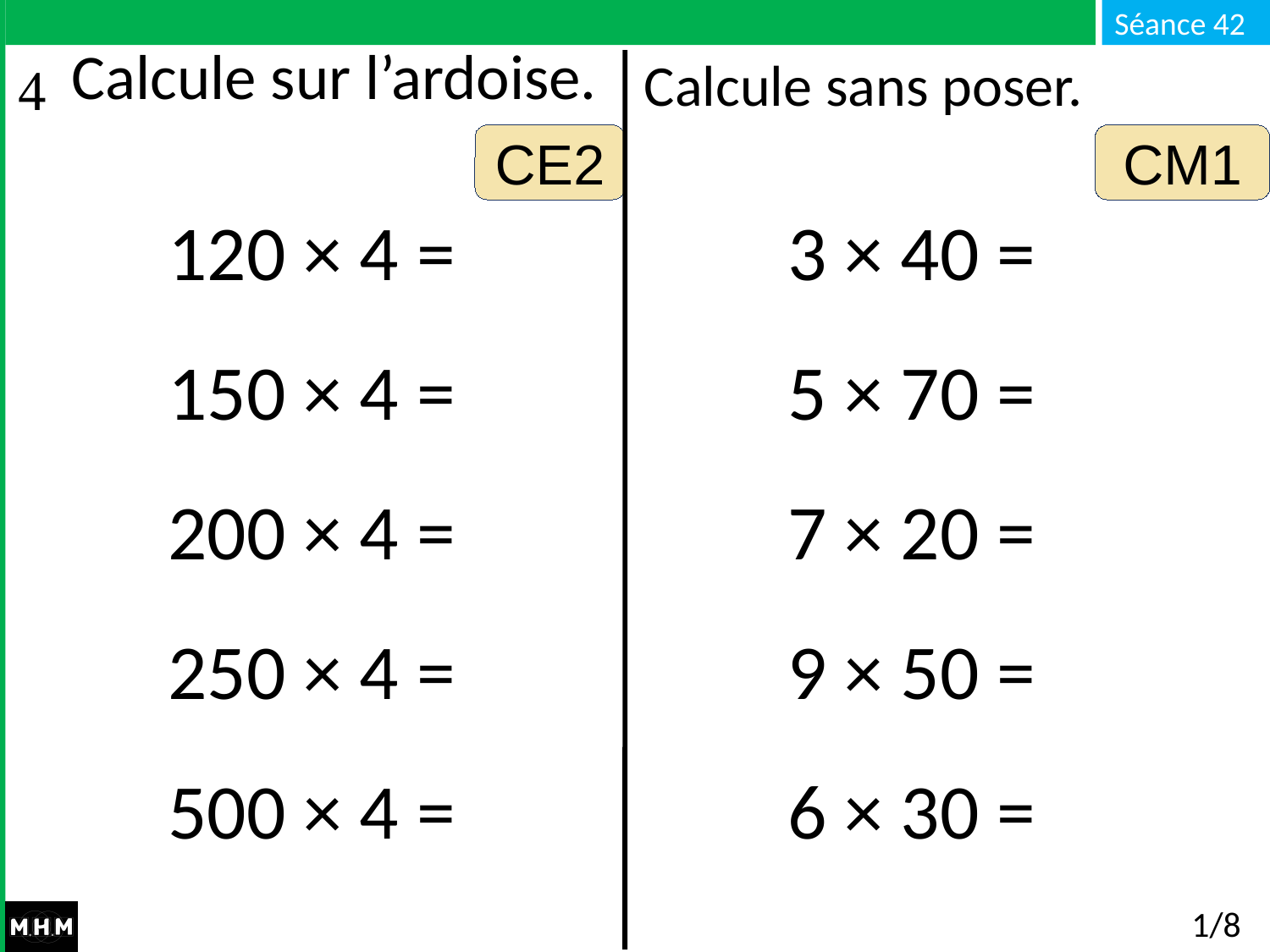

# Calcule sur l’ardoise.
Calcule sans poser.

CE2
CM1
120 × 4 =
150 × 4 =
200 × 4 =
250 × 4 =
500 × 4 =
3 × 40 =
5 × 70 =
7 × 20 =
9 × 50 =
6 × 30 =
1/8